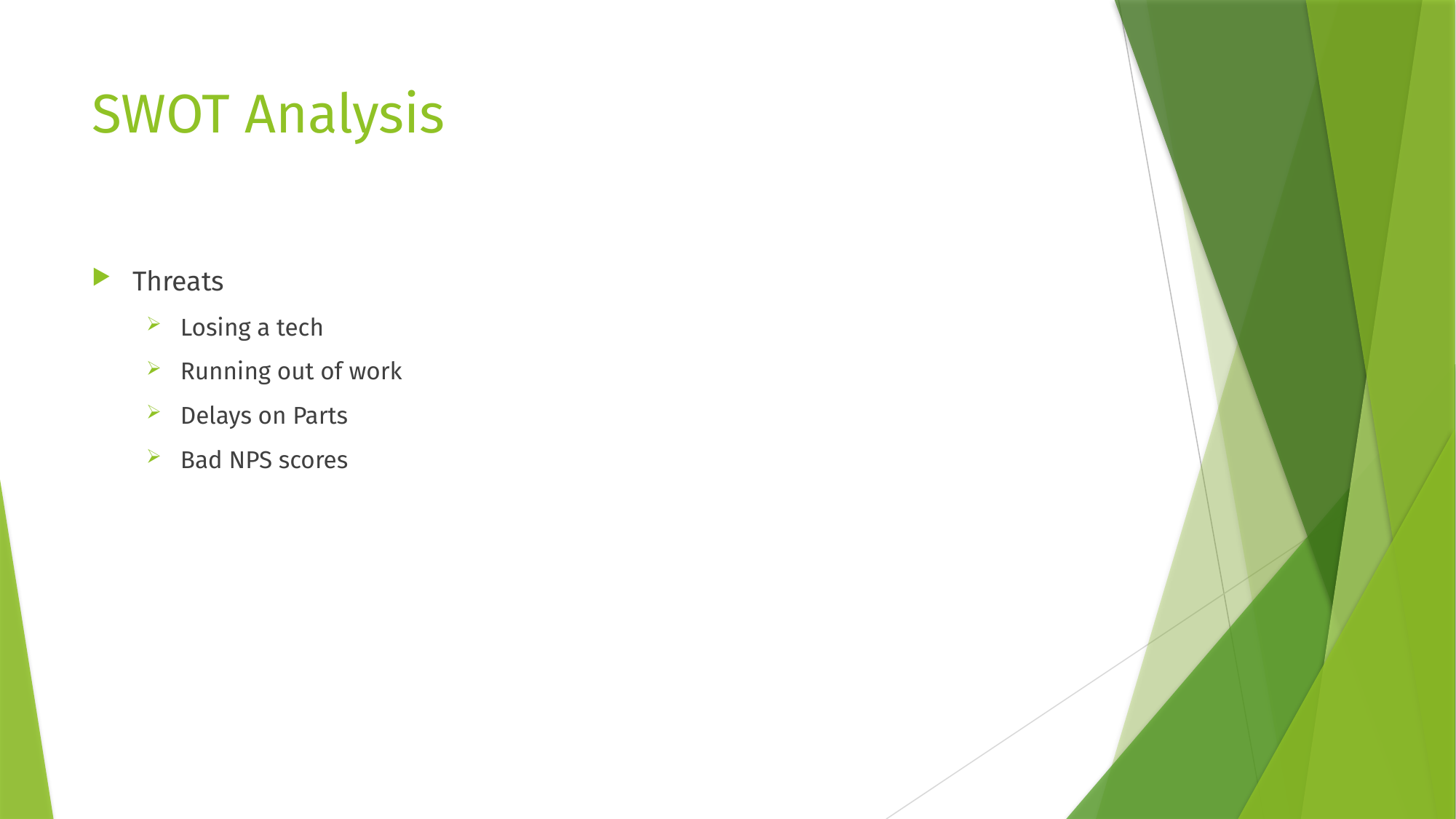

# SWOT Analysis
Threats
Losing a tech
Running out of work
Delays on Parts
Bad NPS scores